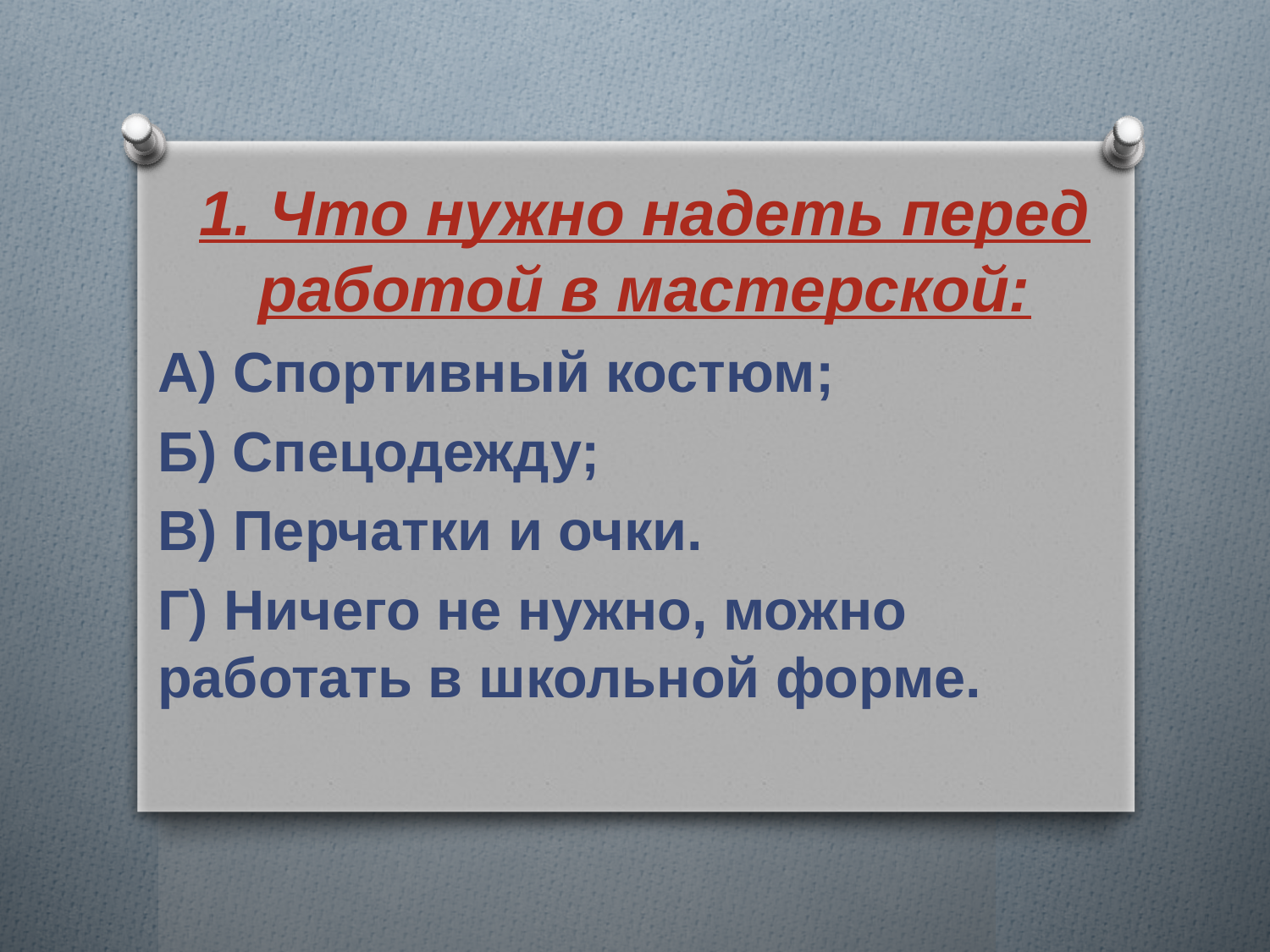

1. Что нужно надеть перед работой в мастерской:
А) Спортивный костюм;
Б) Спецодежду;
В) Перчатки и очки.
Г) Ничего не нужно, можно работать в школьной форме.